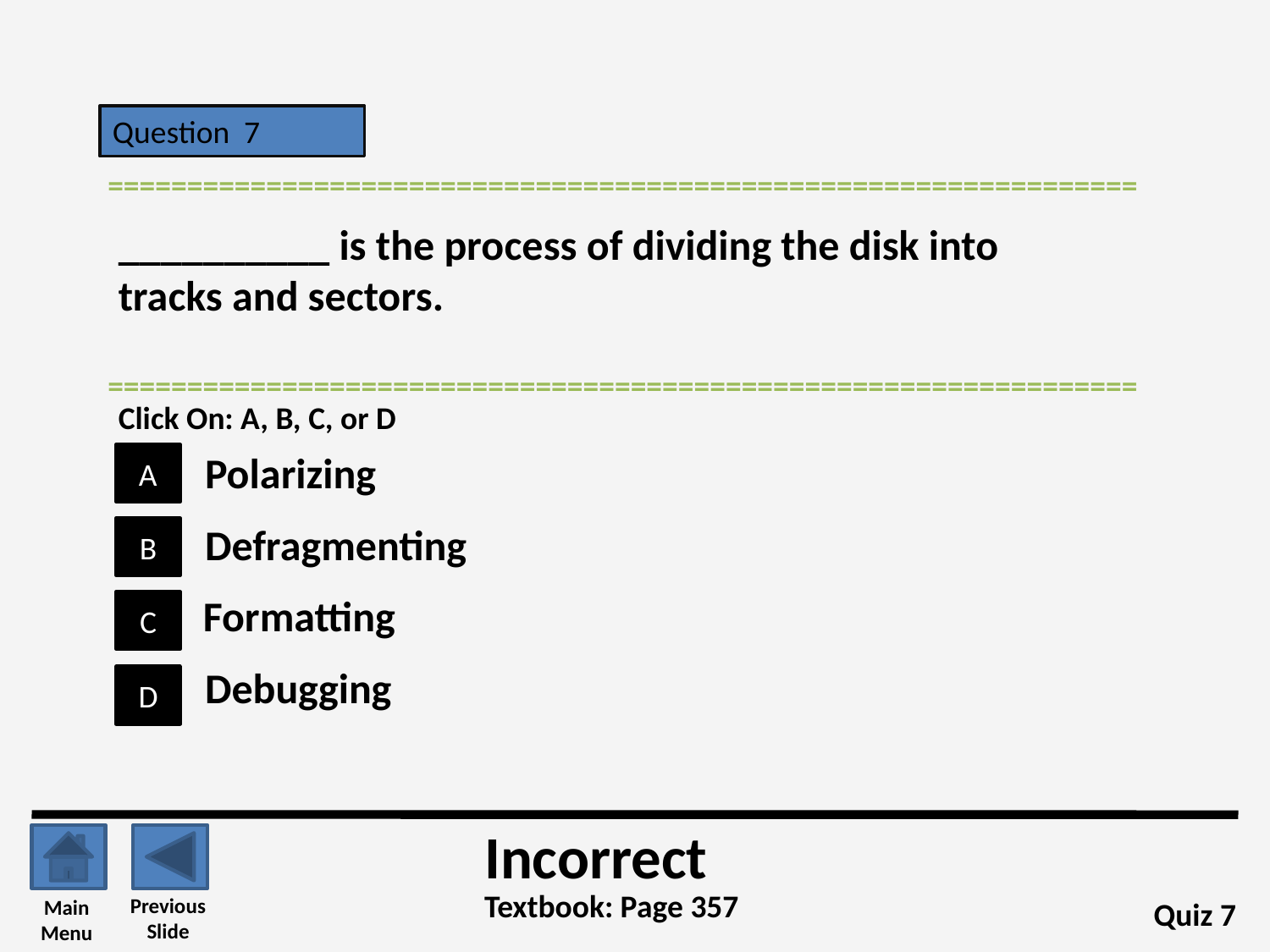

Question  7
=================================================================
__________ is the process of dividing the disk into tracks and sectors.
=================================================================
Click On: A, B, C, or D
Polarizing
A
Defragmenting
B
Formatting
C
Debugging
D
Incorrect

Textbook: Page 357
Previous
Slide
Main
Menu
Quiz 7